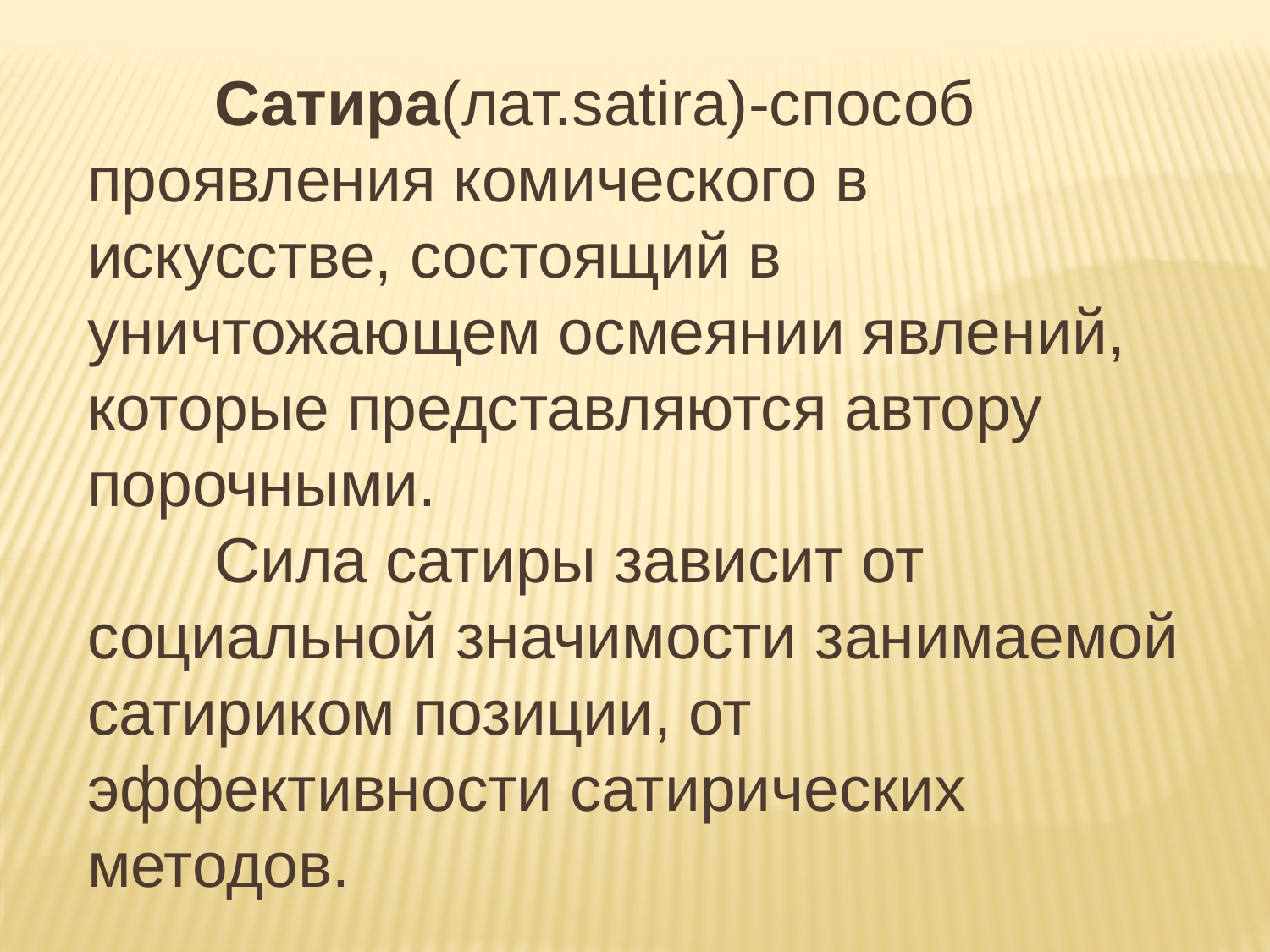

Сатира(лат.satira)-способ проявления комического в искусстве, состоящий в уничтожающем осмеянии явлений, которые представляются автору порочными.
	Сила сатиры зависит от социальной значимости занимаемой сатириком позиции, от эффективности сатирических методов.